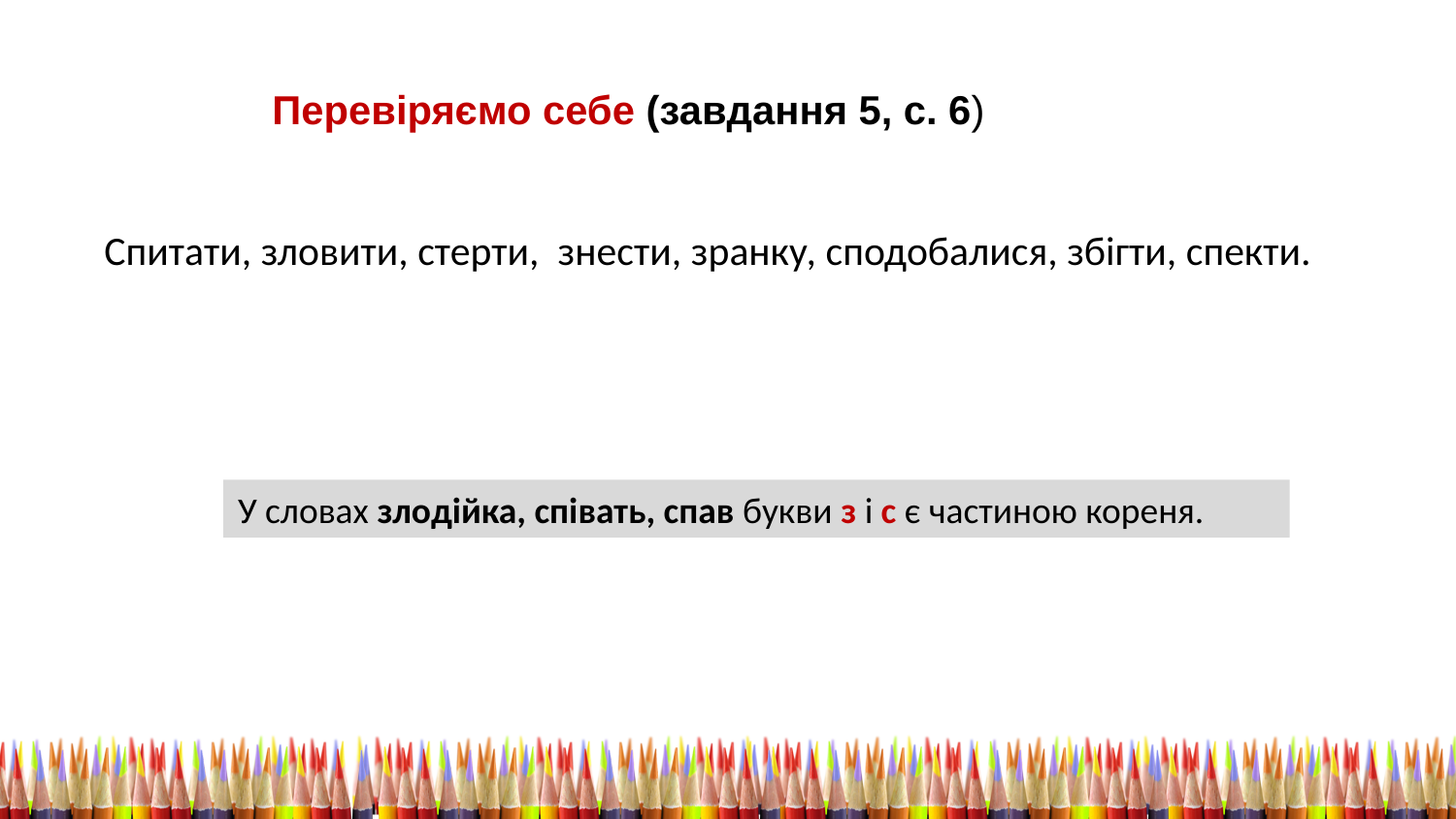

Перевіряємо себе (завдання 5, с. 6)
Спитати, зловити, стерти,  знести, зранку, сподобалися, збігти, спекти.
У словах злодійка, співать, спав букви з і с є частиною кореня.